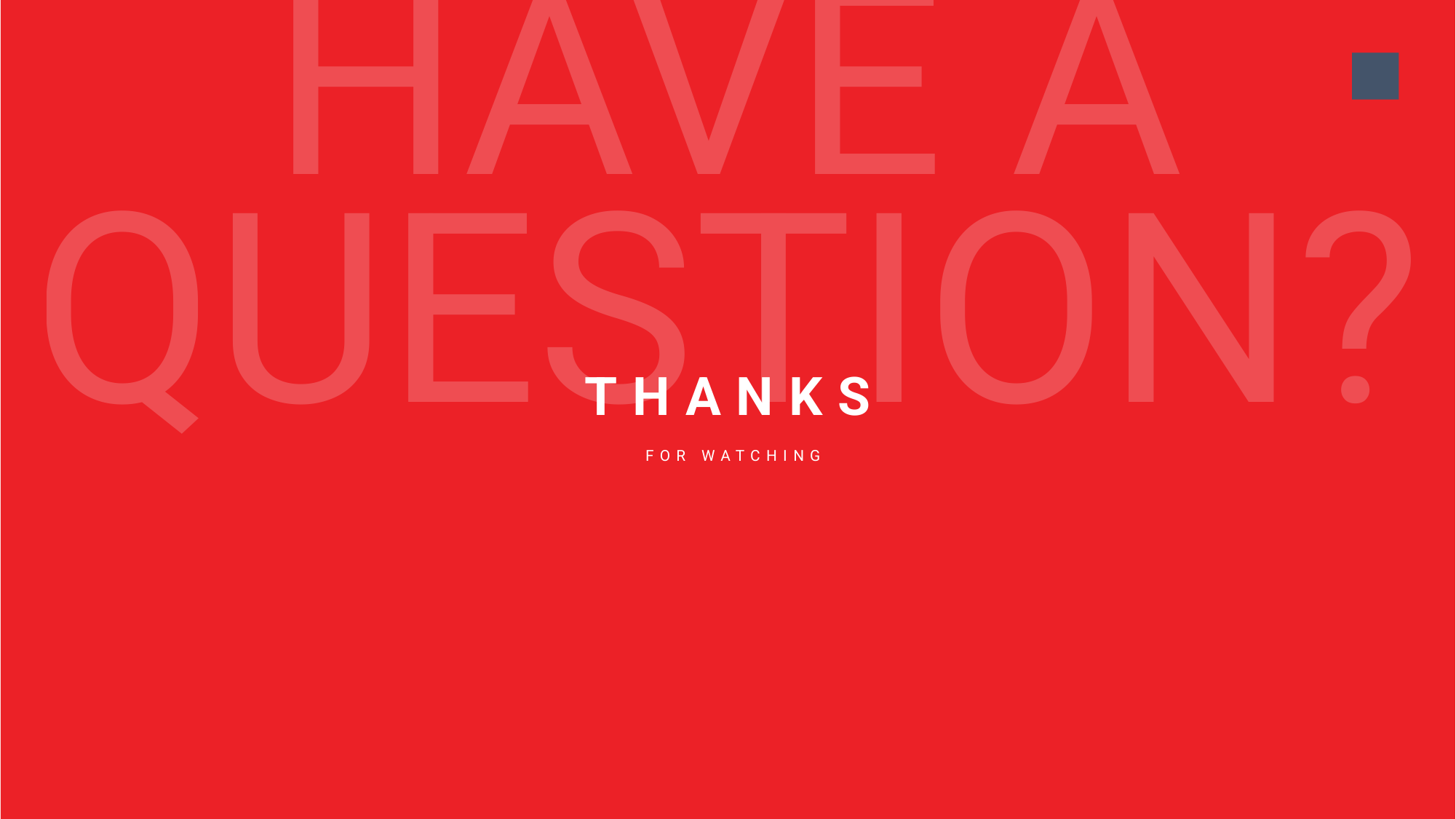

HAVE A
QUESTION?

25
THANKS
FOR WATCHING